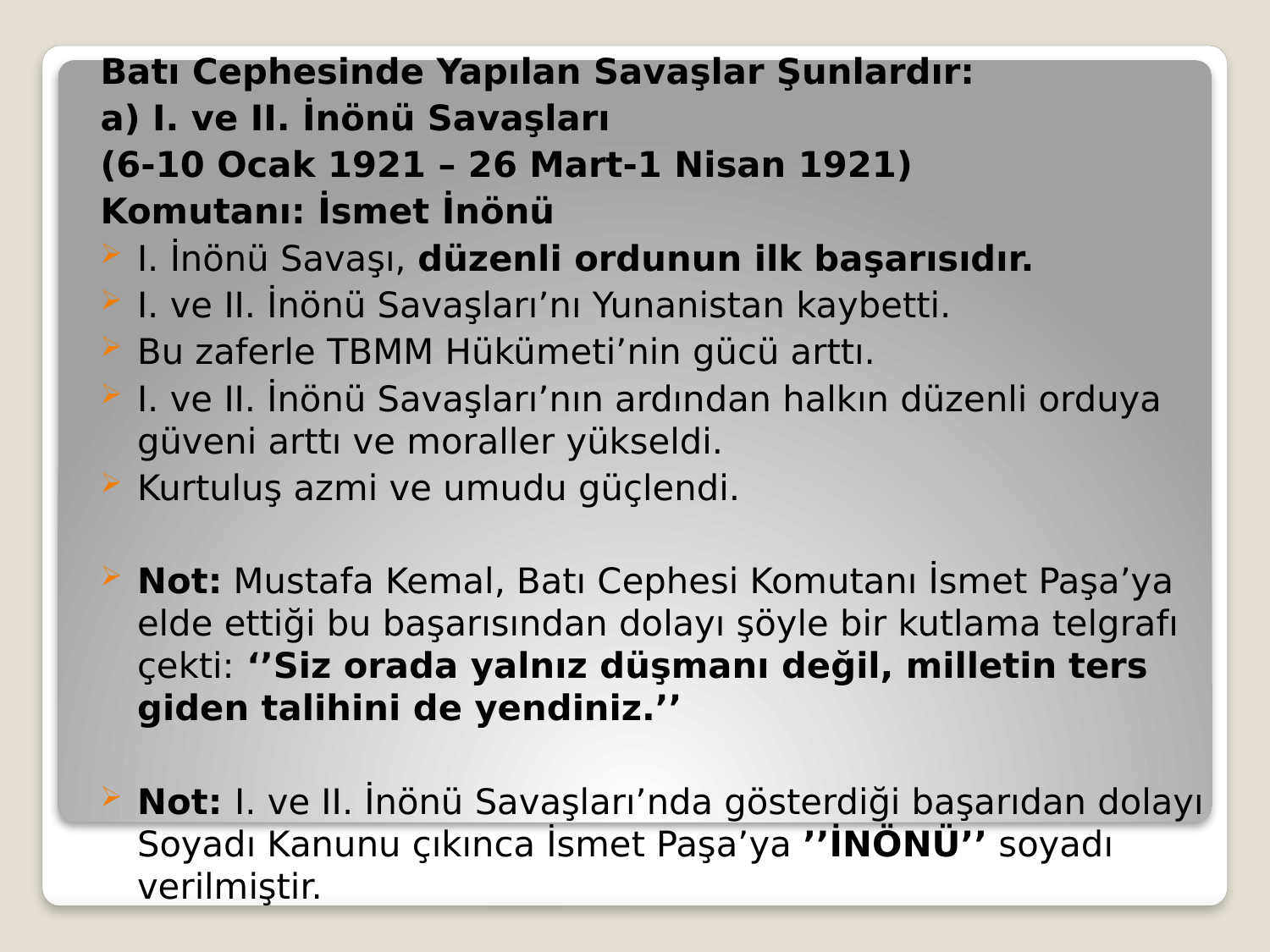

Batı Cephesinde Yapılan Savaşlar Şunlardır:
a) I. ve II. İnönü Savaşları
(6-10 Ocak 1921 – 26 Mart-1 Nisan 1921)
Komutanı: İsmet İnönü
I. İnönü Savaşı, düzenli ordunun ilk başarısıdır.
I. ve II. İnönü Savaşları’nı Yunanistan kaybetti.
Bu zaferle TBMM Hükümeti’nin gücü arttı.
I. ve II. İnönü Savaşları’nın ardından halkın düzenli orduya güveni arttı ve moraller yükseldi.
Kurtuluş azmi ve umudu güçlendi.

Not: Mustafa Kemal, Batı Cephesi Komutanı İsmet Paşa’ya elde ettiği bu başarısından dolayı şöyle bir kutlama telgrafı çekti: ‘’Siz orada yalnız düşmanı değil, milletin ters giden talihini de yendiniz.’’

Not: I. ve II. İnönü Savaşları’nda gösterdiği başarıdan dolayı Soyadı Kanunu çıkınca İsmet Paşa’ya ’’İNÖNÜ’’ soyadı verilmiştir.